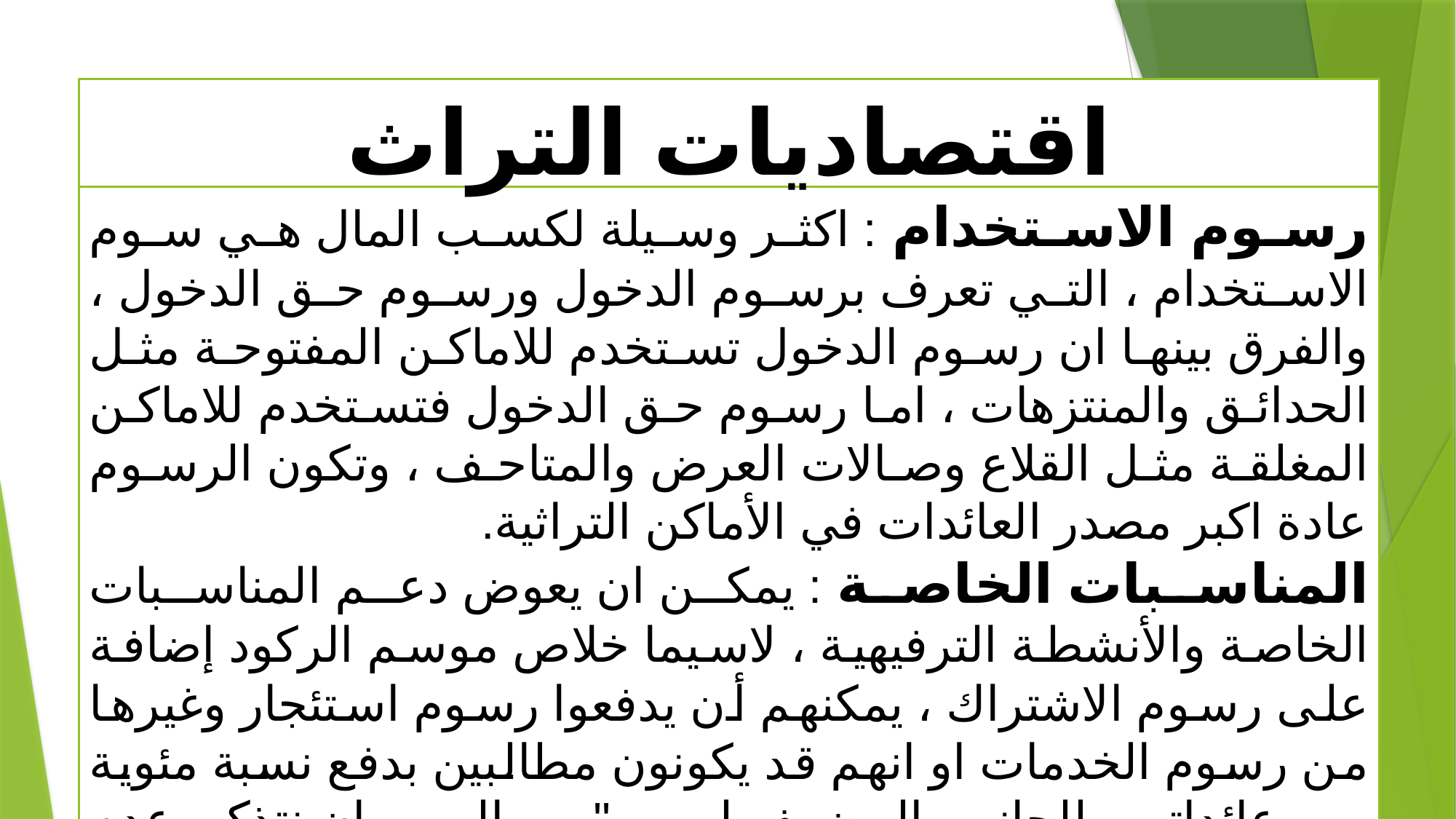

# اقتصاديات التراث
رسوم الاستخدام : اكثر وسيلة لكسب المال هي سوم الاستخدام ، التي تعرف برسوم الدخول ورسوم حق الدخول ، والفرق بينها ان رسوم الدخول تستخدم للاماكن المفتوحة مثل الحدائق والمنتزهات ، اما رسوم حق الدخول فتستخدم للاماكن المغلقة مثل القلاع وصالات العرض والمتاحف ، وتكون الرسوم عادة اكبر مصدر العائدات في الأماكن التراثية.
المناسبات الخاصة : يمكن ان يعوض دعم المناسبات الخاصة والأنشطة الترفيهية ، لاسيما خلاص موسم الركود إضافة على رسوم الاشتراك ، يمكنهم أن يدفعوا رسوم استئجار وغيرها من رسوم الخدمات او انهم قد يكونون مطالبين بدفع نسبة مئوية من عائداتهم للجانب المضيف لهم . "من المهم ان نتذكر عدم السماح لهذه المناسبات ان تبعد عن الأهداف الرئيسية للموقع".